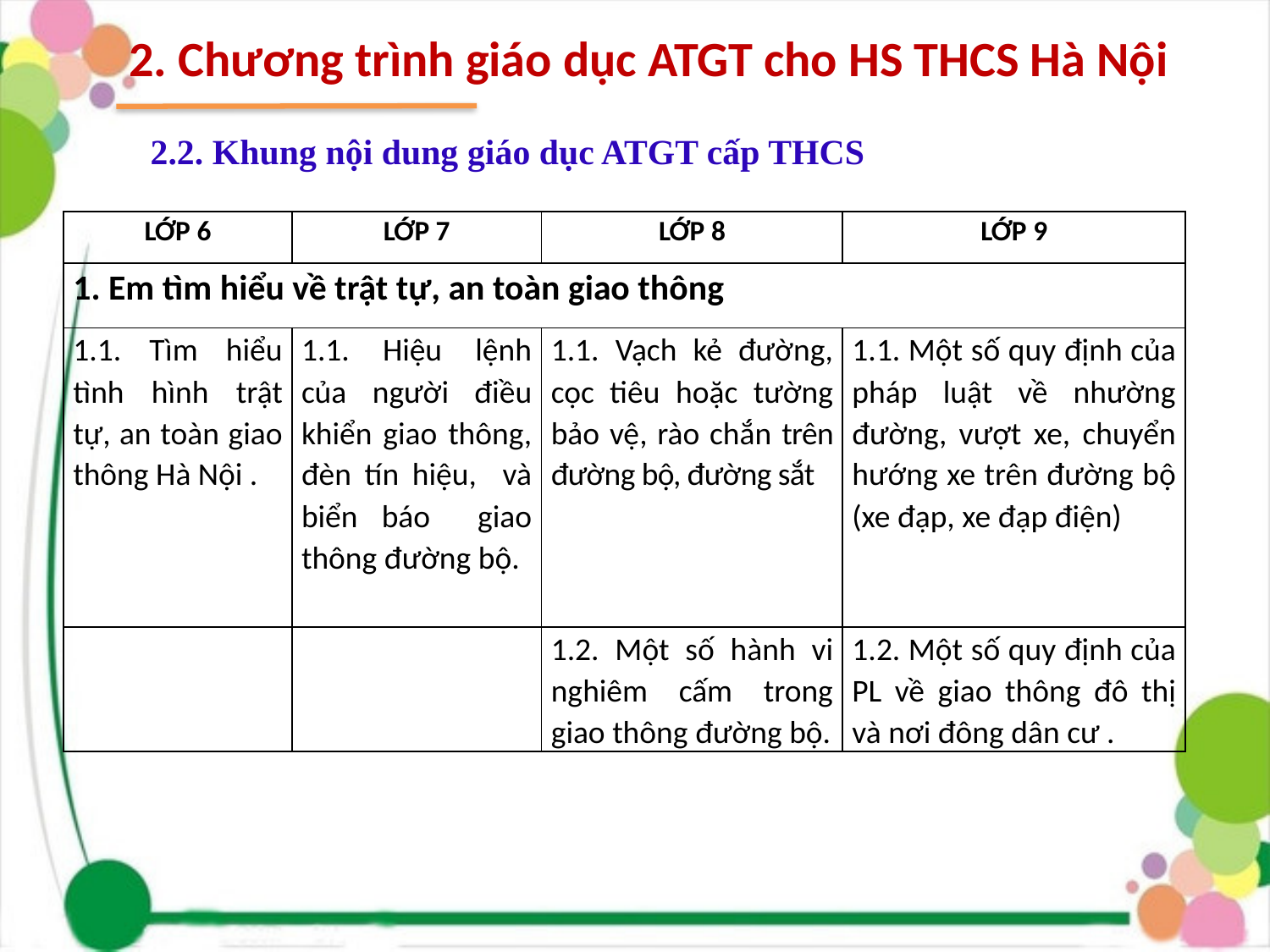

2. Chương trình giáo dục ATGT cho HS THCS Hà Nội

# 2.2. Khung nội dung giáo dục ATGT cấp THCS
| LỚP 6 | LỚP 7 | LỚP 8 | LỚP 9 |
| --- | --- | --- | --- |
| 1. Em tìm hiểu về trật tự, an toàn giao thông |  |  |  |
| 1.1. Tìm hiểu tình hình trật tự, an toàn giao thông Hà Nội . | 1.1. Hiệu lệnh của người điều khiển giao thông, đèn tín hiệu, và biển báo giao thông đường bộ. | 1.1. Vạch kẻ đường, cọc tiêu hoặc tường bảo vệ, rào chắn trên đường bộ, đường sắt | 1.1. Một số quy định của pháp luật về nhường đường, vượt xe, chuyển hướng xe trên đường bộ (xe đạp, xe đạp điện) |
|  |  | 1.2. Một số hành vi nghiêm cấm trong giao thông đường bộ. | 1.2. Một số quy định của PL về giao thông đô thị và nơi đông dân cư . |